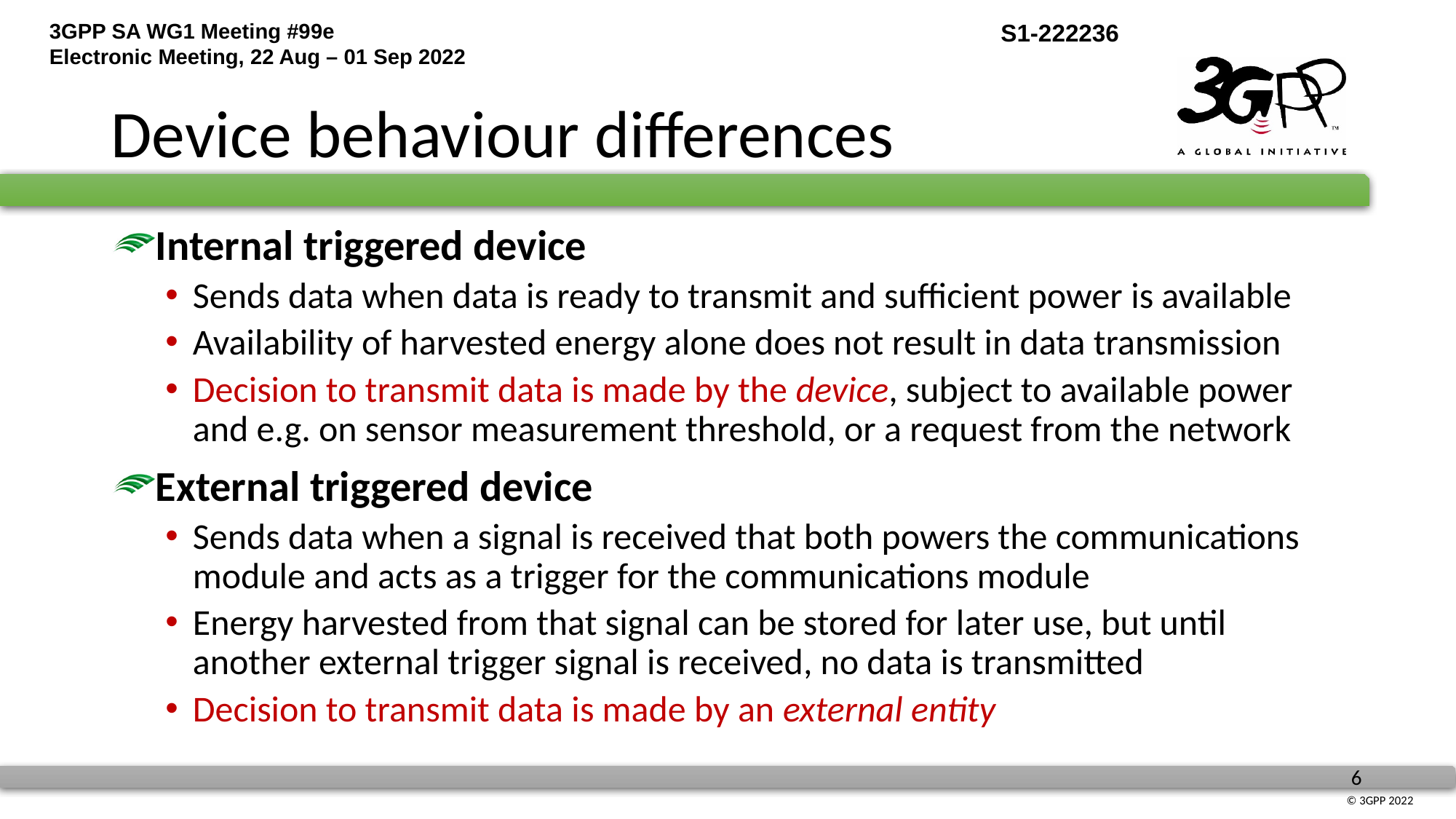

# Device behaviour differences
Internal triggered device
Sends data when data is ready to transmit and sufficient power is available
Availability of harvested energy alone does not result in data transmission
Decision to transmit data is made by the device, subject to available power and e.g. on sensor measurement threshold, or a request from the network
External triggered device
Sends data when a signal is received that both powers the communications module and acts as a trigger for the communications module
Energy harvested from that signal can be stored for later use, but until another external trigger signal is received, no data is transmitted
Decision to transmit data is made by an external entity